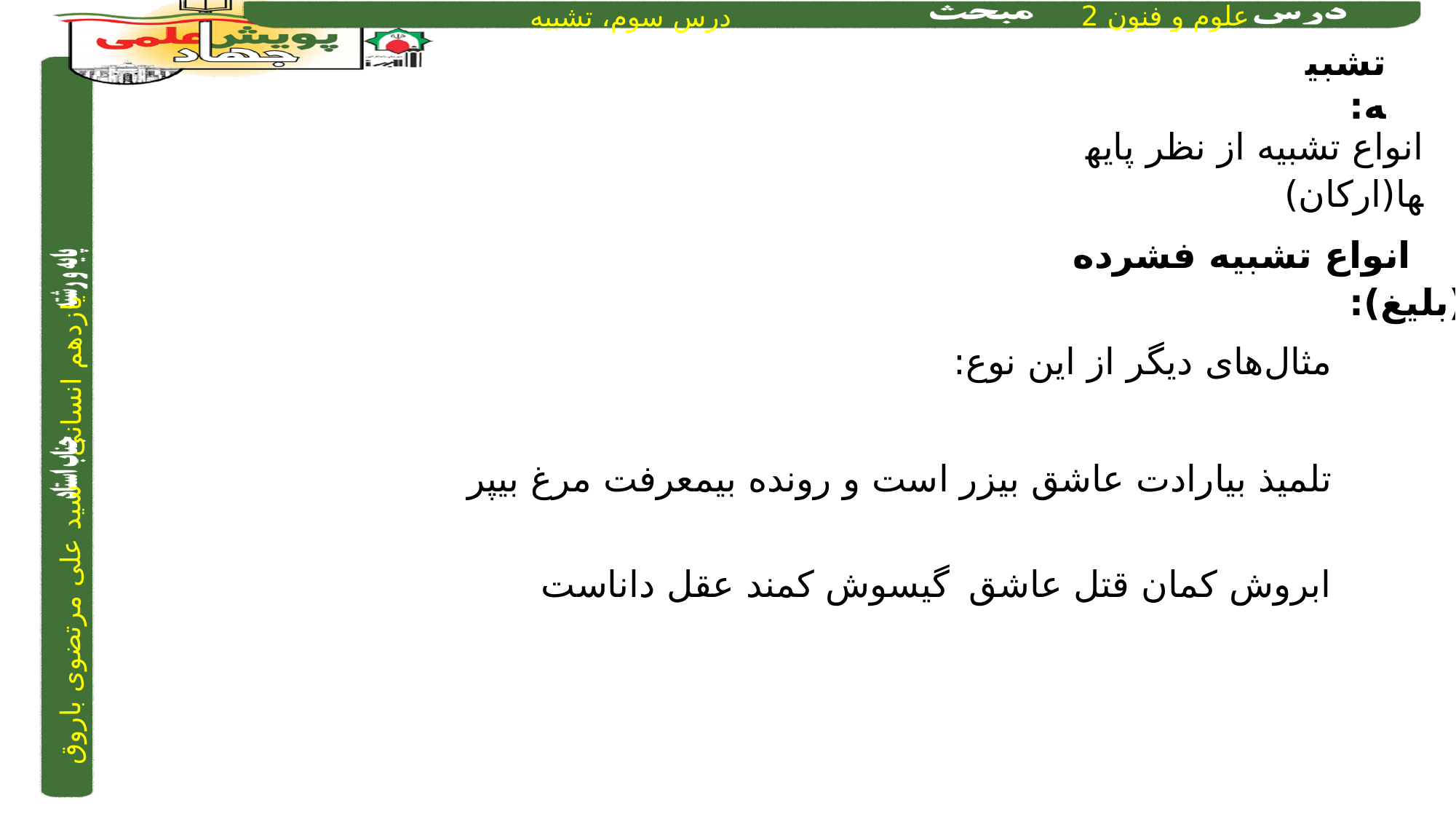

تشبیه:
انواع تشبیه از نظر پایه­ها(ارکان)
انواع تشبیه فشرده (بلیغ):
مثال‌های دیگر از این نوع:

تلمیذ بی­ارادت عاشق بی­زر است و رونده بی­معرفت مرغ بی­پر

ابروش کمان قتل عاشق		گیسوش کمند عقل داناست